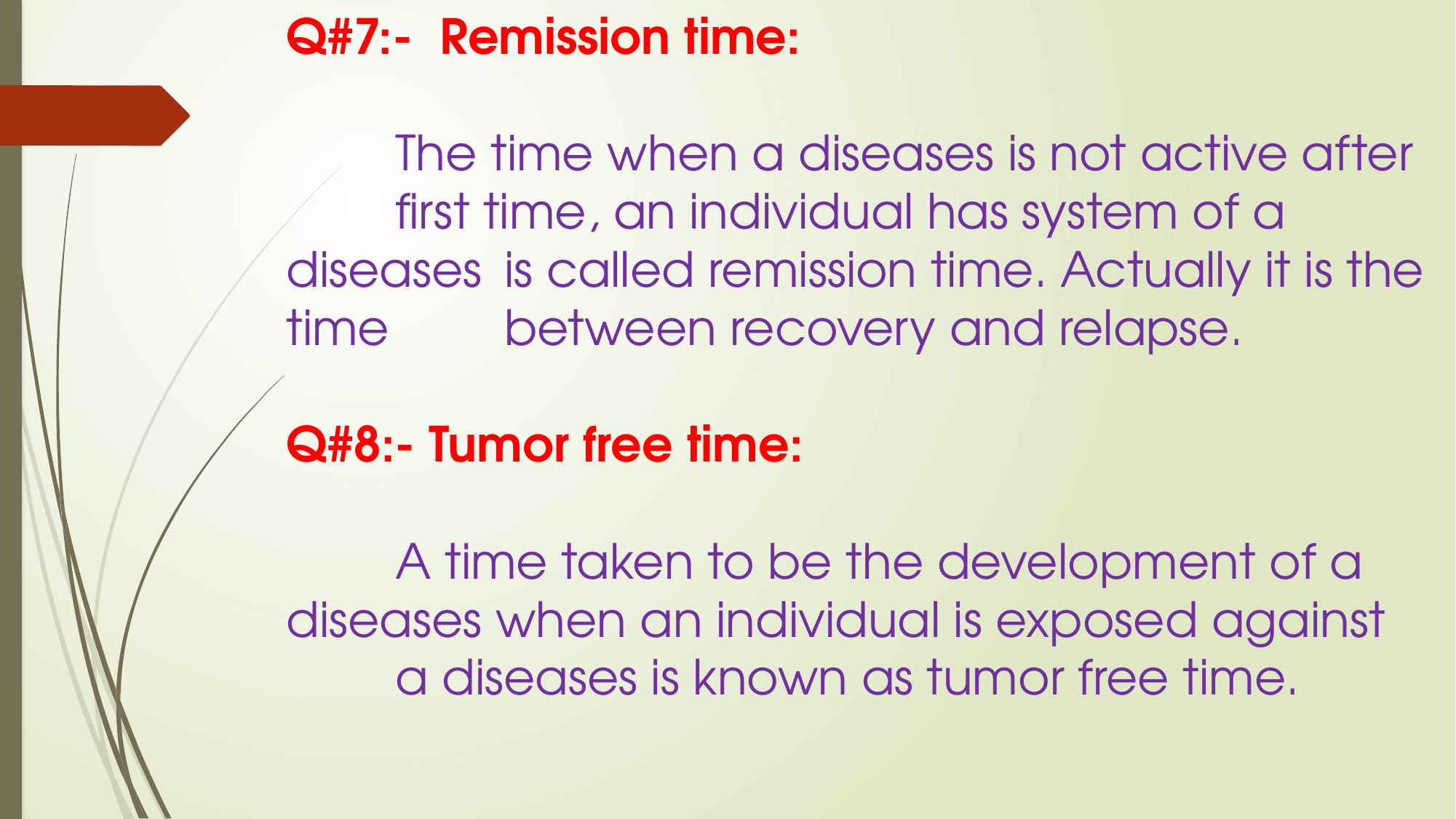

# Q#7:-  Remission time: The time when a diseases is not active after 	first time, an individual has system of a diseases 	is called remission time. Actually it is the time 	between recovery and relapse. Q#8:- Tumor free time: A time taken to be the development of a 	diseases when an individual is exposed against 	a diseases is known as tumor free time.